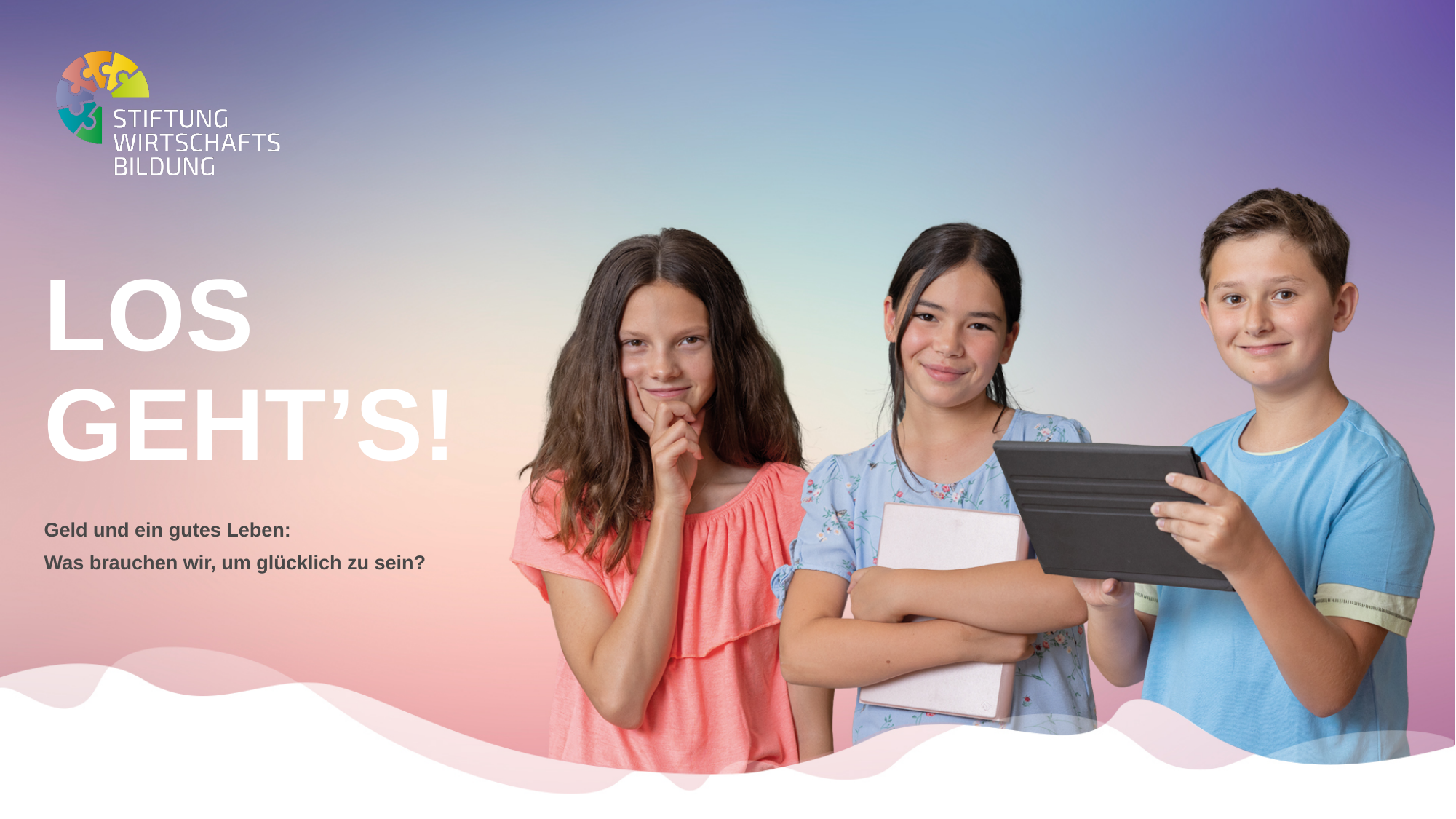

# Los Geht’s!
Geld und ein gutes Leben:
Was brauchen wir, um glücklich zu sein?